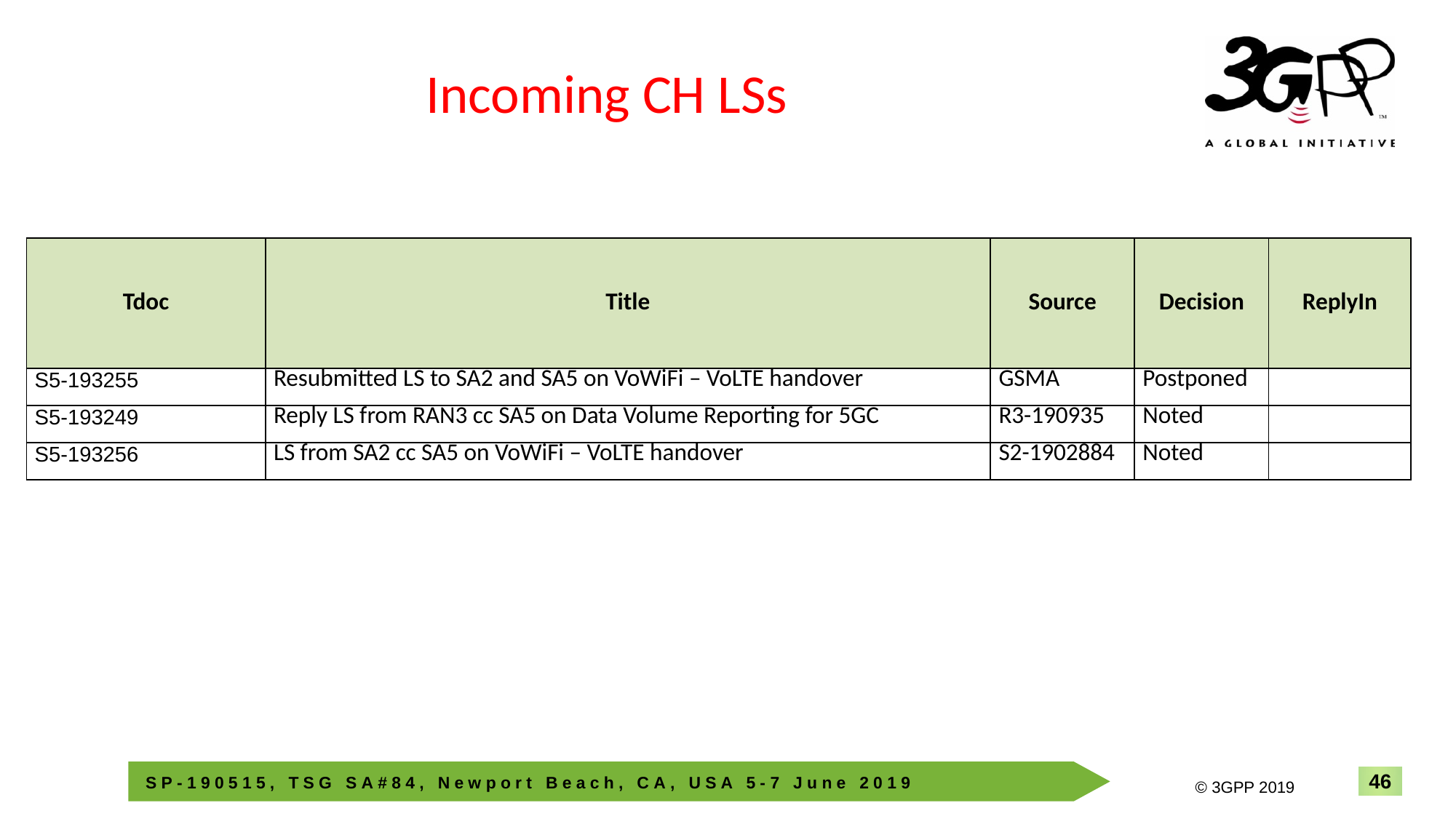

# Incoming CH LSs
| Tdoc | Title | Source | Decision | ReplyIn |
| --- | --- | --- | --- | --- |
| S5-193255 | Resubmitted LS to SA2 and SA5 on VoWiFi – VoLTE handover | GSMA | Postponed |  |
| S5-193249 | Reply LS from RAN3 cc SA5 on Data Volume Reporting for 5GC | R3-190935 | Noted |  |
| S5-193256 | LS from SA2 cc SA5 on VoWiFi – VoLTE handover | S2-1902884 | Noted |  |